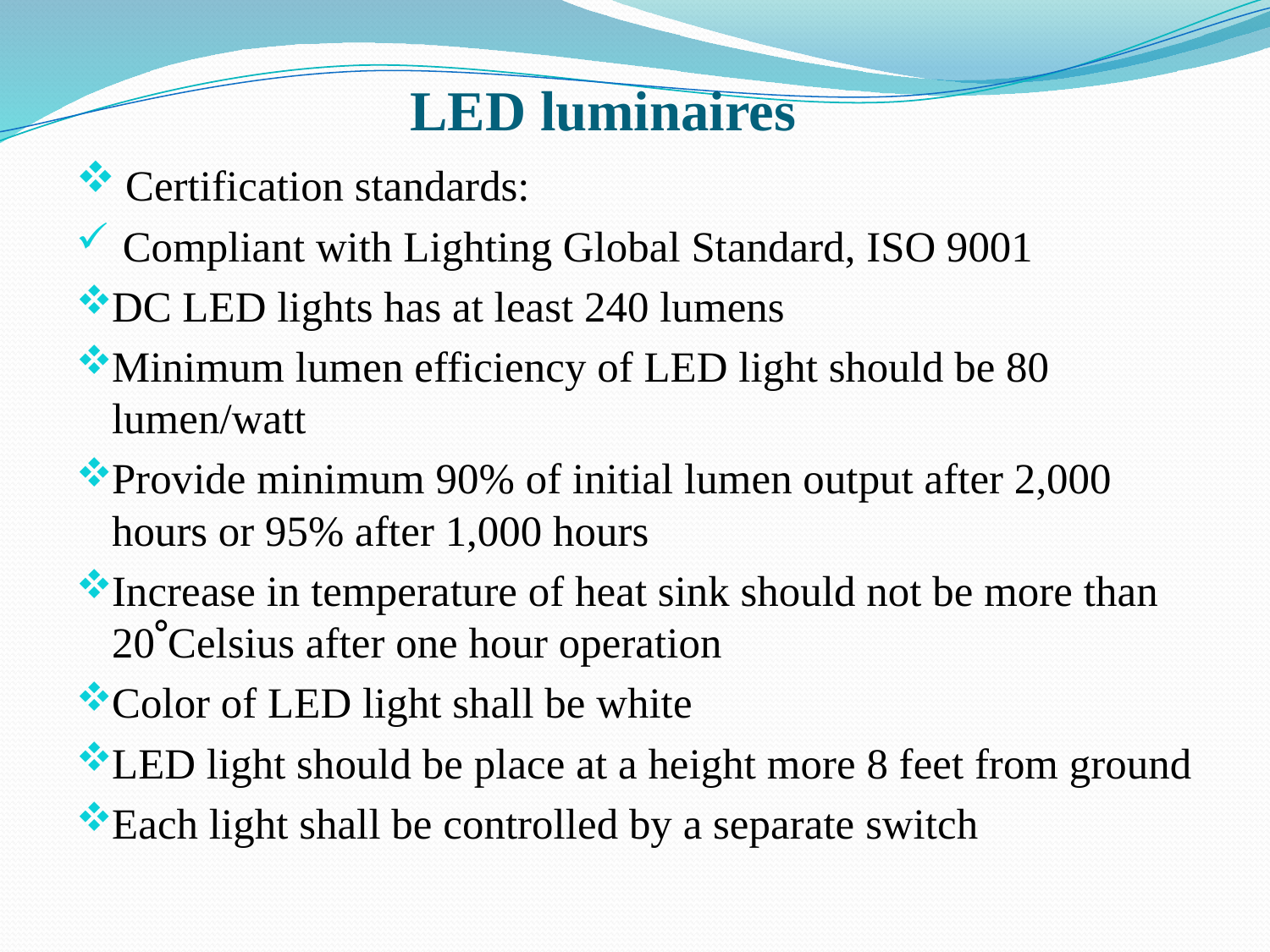

# LED luminaires
 Certification standards:
 Compliant with Lighting Global Standard, ISO 9001
DC LED lights has at least 240 lumens
Minimum lumen efficiency of LED light should be 80 lumen/watt
Provide minimum 90% of initial lumen output after 2,000 hours or 95% after 1,000 hours
Increase in temperature of heat sink should not be more than 20ﹾCelsius after one hour operation
Color of LED light shall be white
LED light should be place at a height more 8 feet from ground
Each light shall be controlled by a separate switch